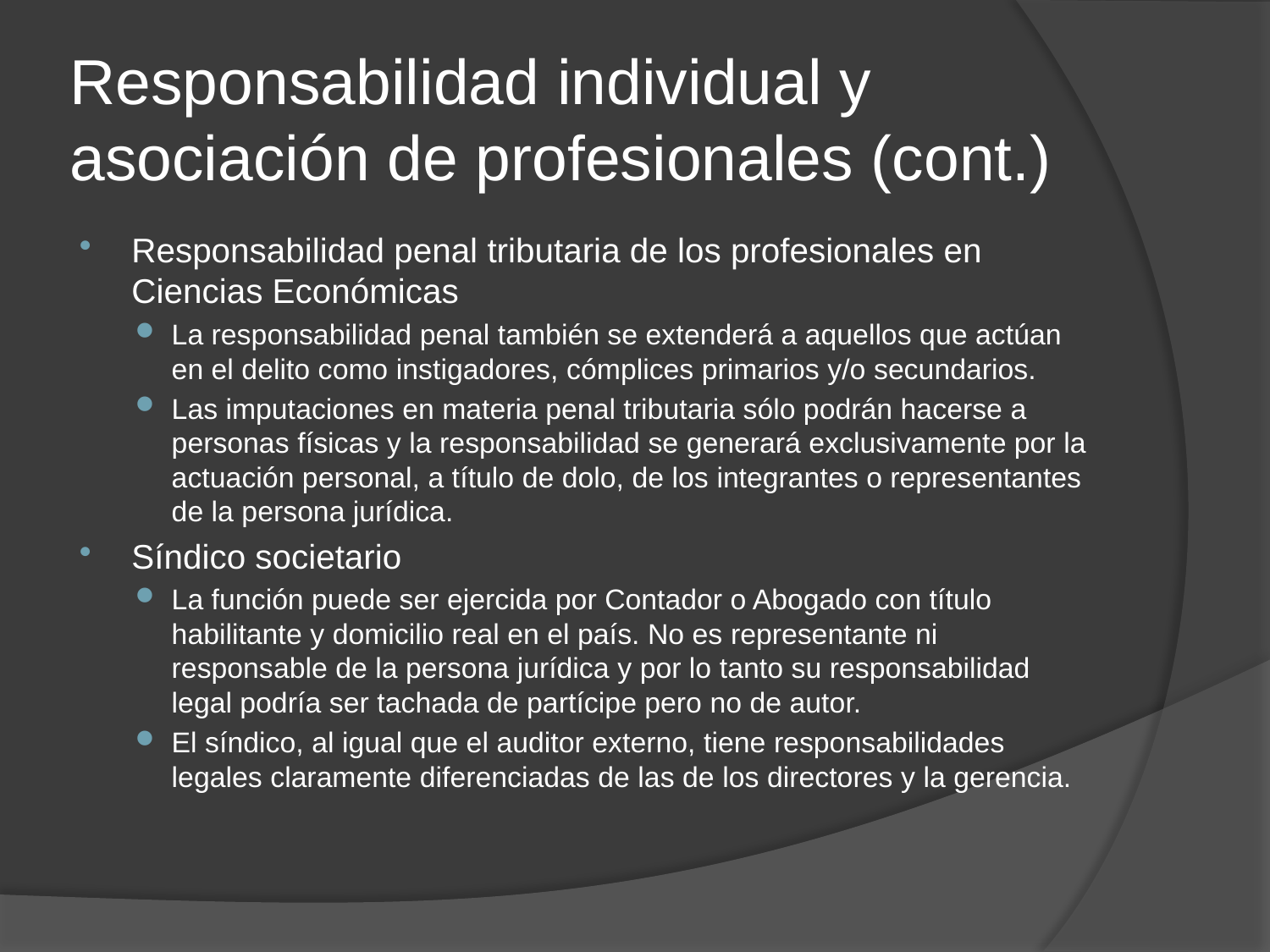

# Responsabilidad individual y asociación de profesionales (cont.)
Responsabilidad penal tributaria de los profesionales en Ciencias Económicas
La responsabilidad penal también se extenderá a aquellos que actúan en el delito como instigadores, cómplices primarios y/o secundarios.
Las imputaciones en materia penal tributaria sólo podrán hacerse a personas físicas y la responsabilidad se generará exclusivamente por la actuación personal, a título de dolo, de los integrantes o representantes de la persona jurídica.
Síndico societario
La función puede ser ejercida por Contador o Abogado con título habilitante y domicilio real en el país. No es representante ni responsable de la persona jurídica y por lo tanto su responsabilidad legal podría ser tachada de partícipe pero no de autor.
El síndico, al igual que el auditor externo, tiene responsabilidades legales claramente diferenciadas de las de los directores y la gerencia.